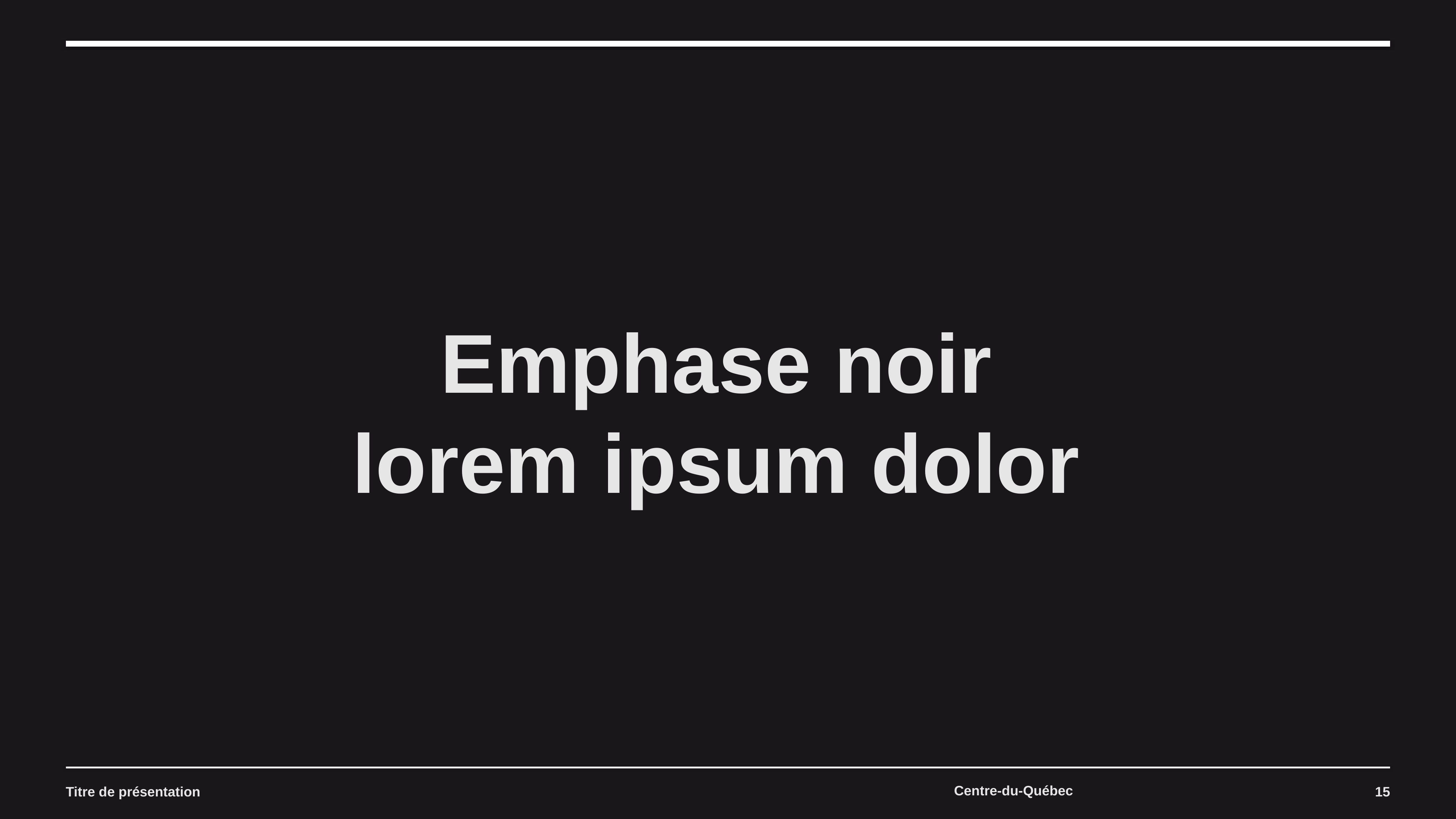

# Emphase noir lorem ipsum dolor
Titre de présentation
15